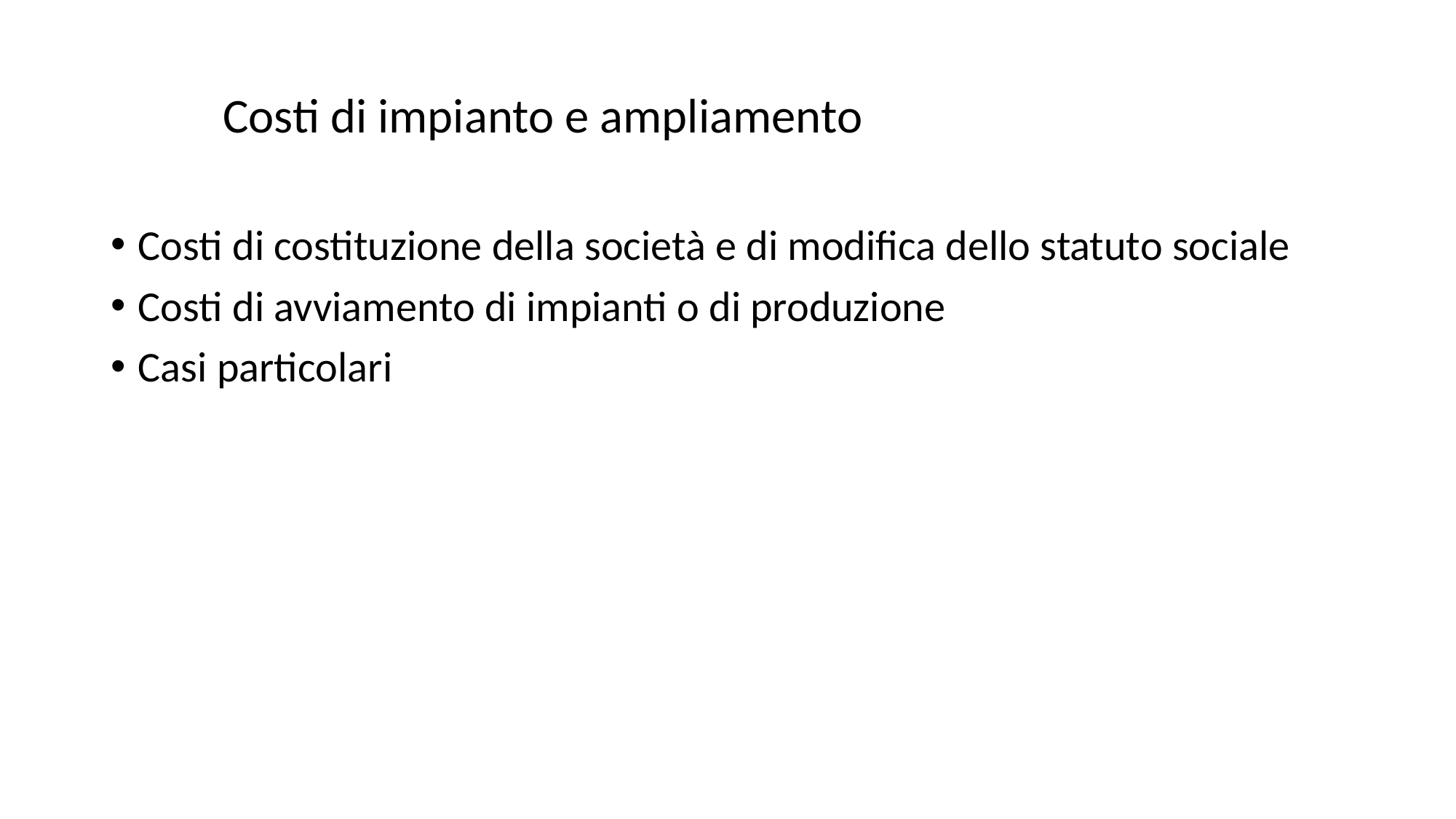

# Costi di impianto e ampliamento
Costi di costituzione della società e di modifica dello statuto sociale
Costi di avviamento di impianti o di produzione
Casi particolari